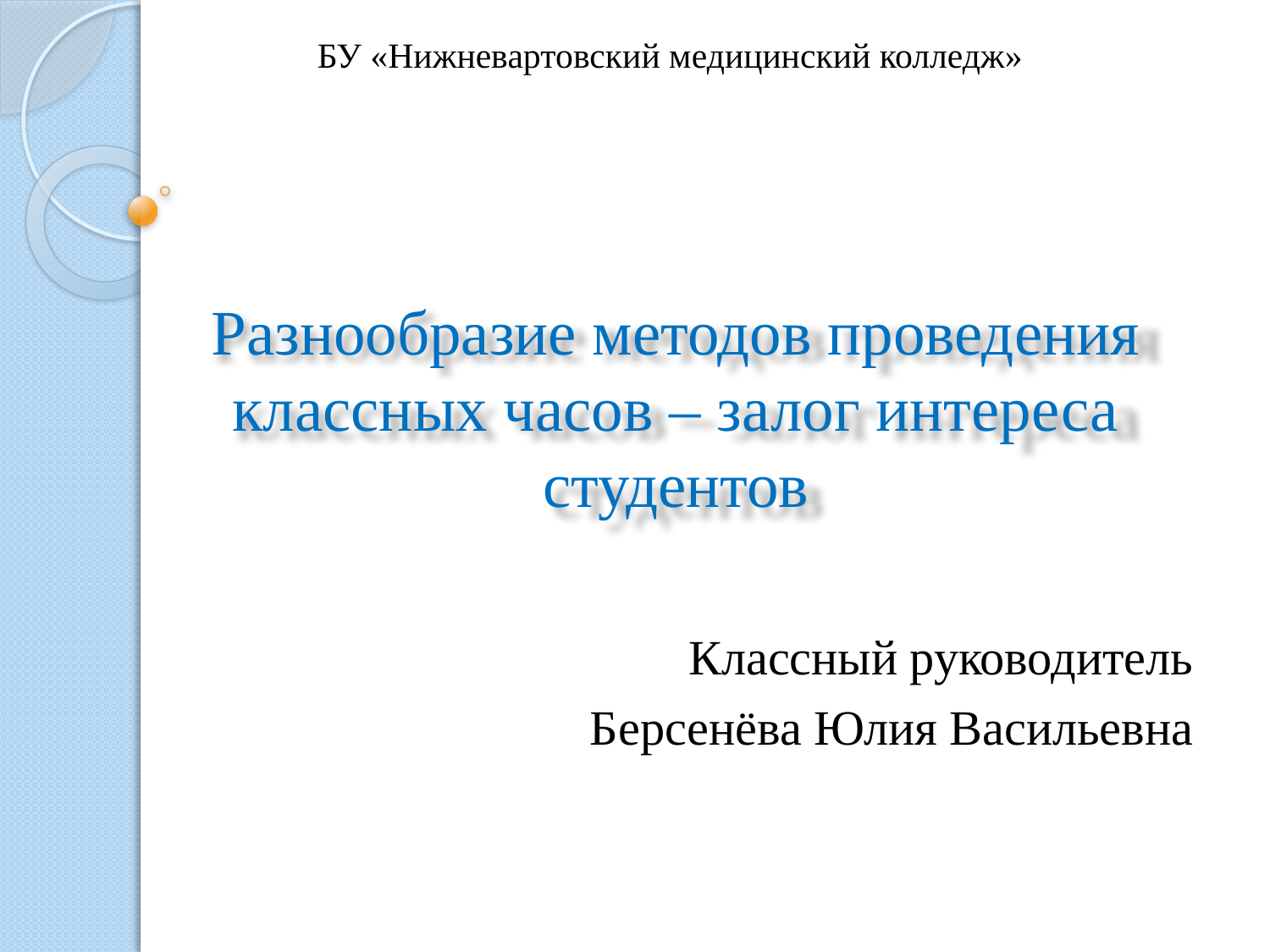

БУ «Нижневартовский медицинский колледж»
# Разнообразие методов проведения классных часов – залог интереса студентов
Классный руководитель
Берсенёва Юлия Васильевна